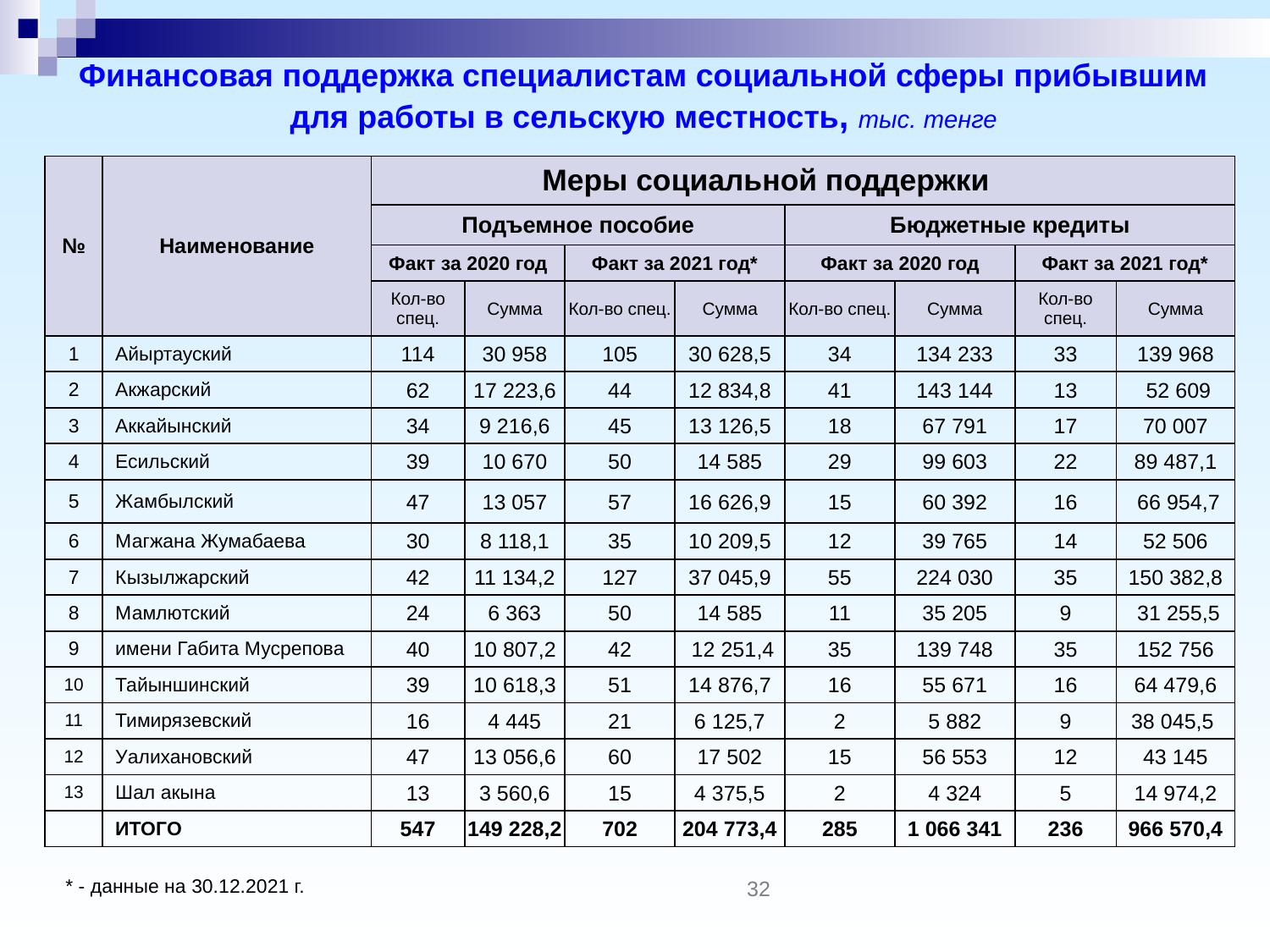

# Финансовая поддержка специалистам социальной сферы прибывшим для работы в сельскую местность, тыс. тенге
| № | Наименование | Меры социальной поддержки |  |  |  |  |  |  |  |
| --- | --- | --- | --- | --- | --- | --- | --- | --- | --- |
|  |  | Подъемное пособие |  |  |  | Бюджетные кредиты |  |  |  |
|  |  | Факт за 2020 год |  | Факт за 2021 год\* |  | Факт за 2020 год |  | Факт за 2021 год\* |  |
|  |  | Кол-во спец. | Сумма | Кол-во спец. | Сумма | Кол-во спец. | Сумма | Кол-во спец. | Сумма |
| 1 | Айыртауский | 114 | 30 958 | 105 | 30 628,5 | 34 | 134 233 | 33 | 139 968 |
| 2 | Акжарский | 62 | 17 223,6 | 44 | 12 834,8 | 41 | 143 144 | 13 | 52 609 |
| 3 | Аккайынский | 34 | 9 216,6 | 45 | 13 126,5 | 18 | 67 791 | 17 | 70 007 |
| 4 | Есильский | 39 | 10 670 | 50 | 14 585 | 29 | 99 603 | 22 | 89 487,1 |
| 5 | Жамбылский | 47 | 13 057 | 57 | 16 626,9 | 15 | 60 392 | 16 | 66 954,7 |
| 6 | Магжана Жумабаева | 30 | 8 118,1 | 35 | 10 209,5 | 12 | 39 765 | 14 | 52 506 |
| 7 | Кызылжарский | 42 | 11 134,2 | 127 | 37 045,9 | 55 | 224 030 | 35 | 150 382,8 |
| 8 | Мамлютский | 24 | 6 363 | 50 | 14 585 | 11 | 35 205 | 9 | 31 255,5 |
| 9 | имени Габита Мусрепова | 40 | 10 807,2 | 42 | 12 251,4 | 35 | 139 748 | 35 | 152 756 |
| 10 | Тайыншинский | 39 | 10 618,3 | 51 | 14 876,7 | 16 | 55 671 | 16 | 64 479,6 |
| 11 | Тимирязевский | 16 | 4 445 | 21 | 6 125,7 | 2 | 5 882 | 9 | 38 045,5 |
| 12 | Уалихановский | 47 | 13 056,6 | 60 | 17 502 | 15 | 56 553 | 12 | 43 145 |
| 13 | Шал акына | 13 | 3 560,6 | 15 | 4 375,5 | 2 | 4 324 | 5 | 14 974,2 |
|  | ИТОГО | 547 | 149 228,2 | 702 | 204 773,4 | 285 | 1 066 341 | 236 | 966 570,4 |
32
* - данные на 30.12.2021 г.